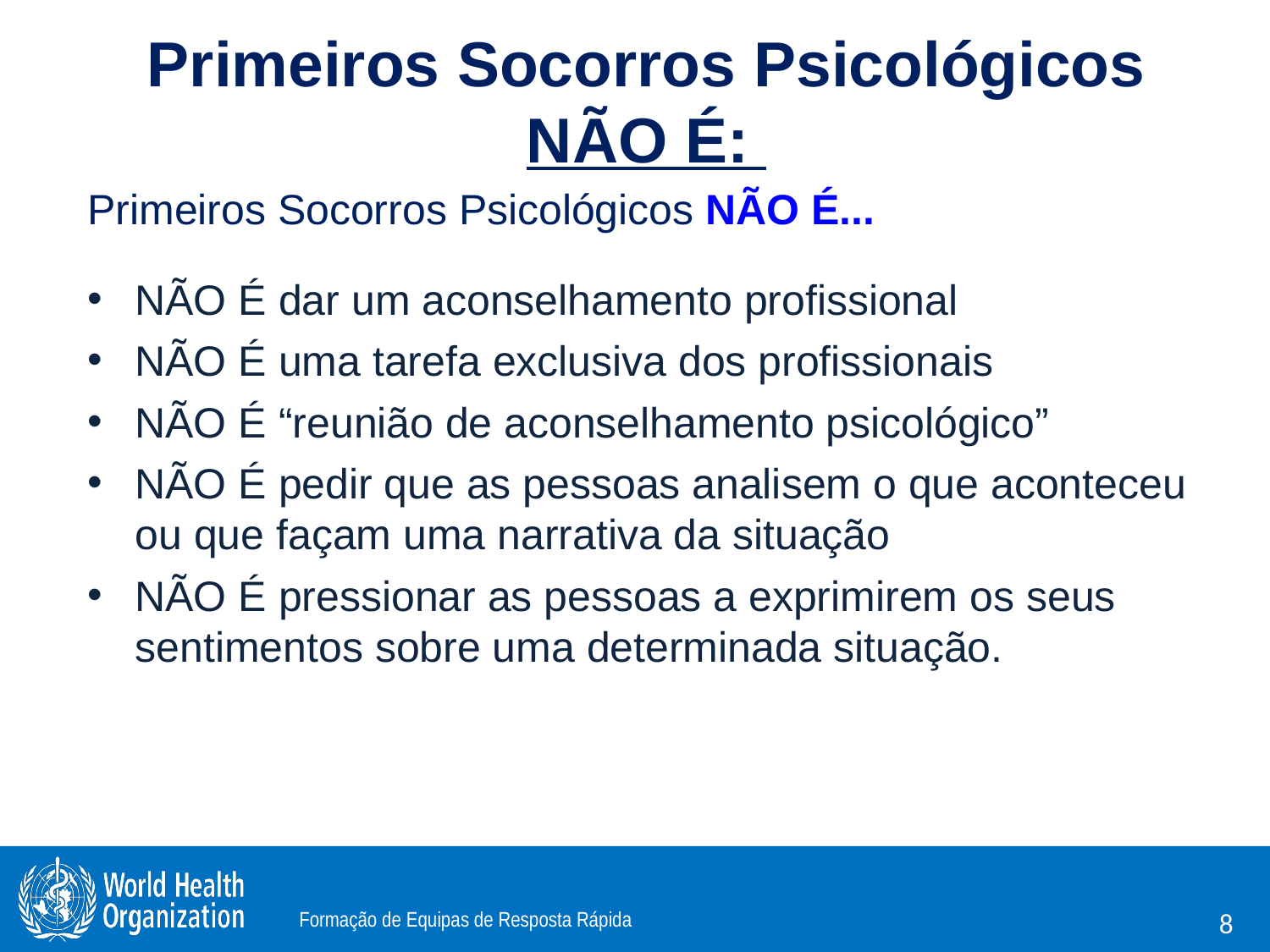

Primeiros Socorros Psicológicos NÃO É:
Primeiros Socorros Psicológicos NÃO É...
NÃO É dar um aconselhamento profissional
NÃO É uma tarefa exclusiva dos profissionais
NÃO É “reunião de aconselhamento psicológico”
NÃO É pedir que as pessoas analisem o que aconteceu ou que façam uma narrativa da situação
NÃO É pressionar as pessoas a exprimirem os seus sentimentos sobre uma determinada situação.